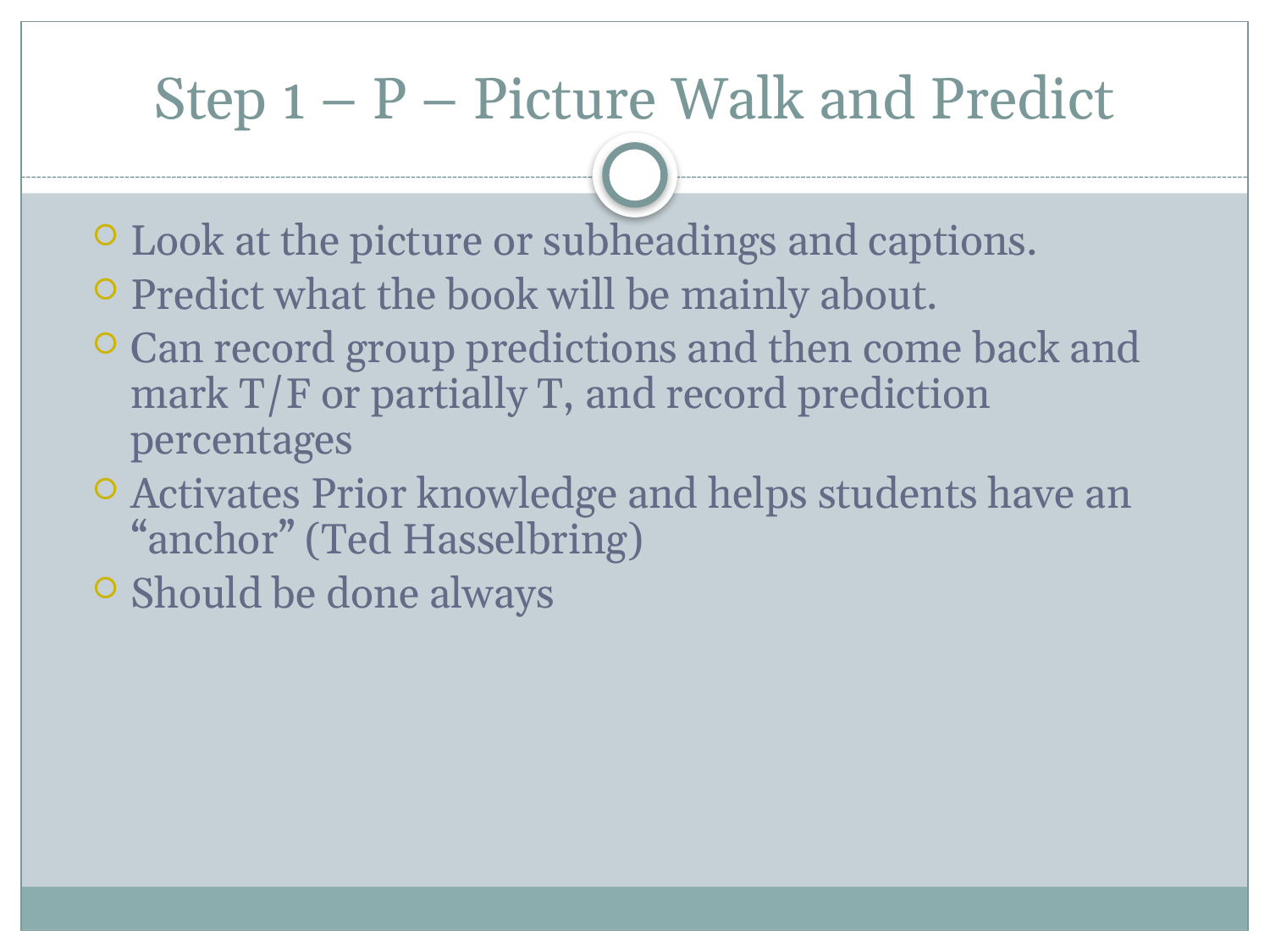

# Step 1 – P – Picture Walk and Predict
Look at the picture or subheadings and captions.
Predict what the book will be mainly about.
Can record group predictions and then come back and mark T/F or partially T, and record prediction percentages
Activates Prior knowledge and helps students have an “anchor” (Ted Hasselbring)
Should be done always